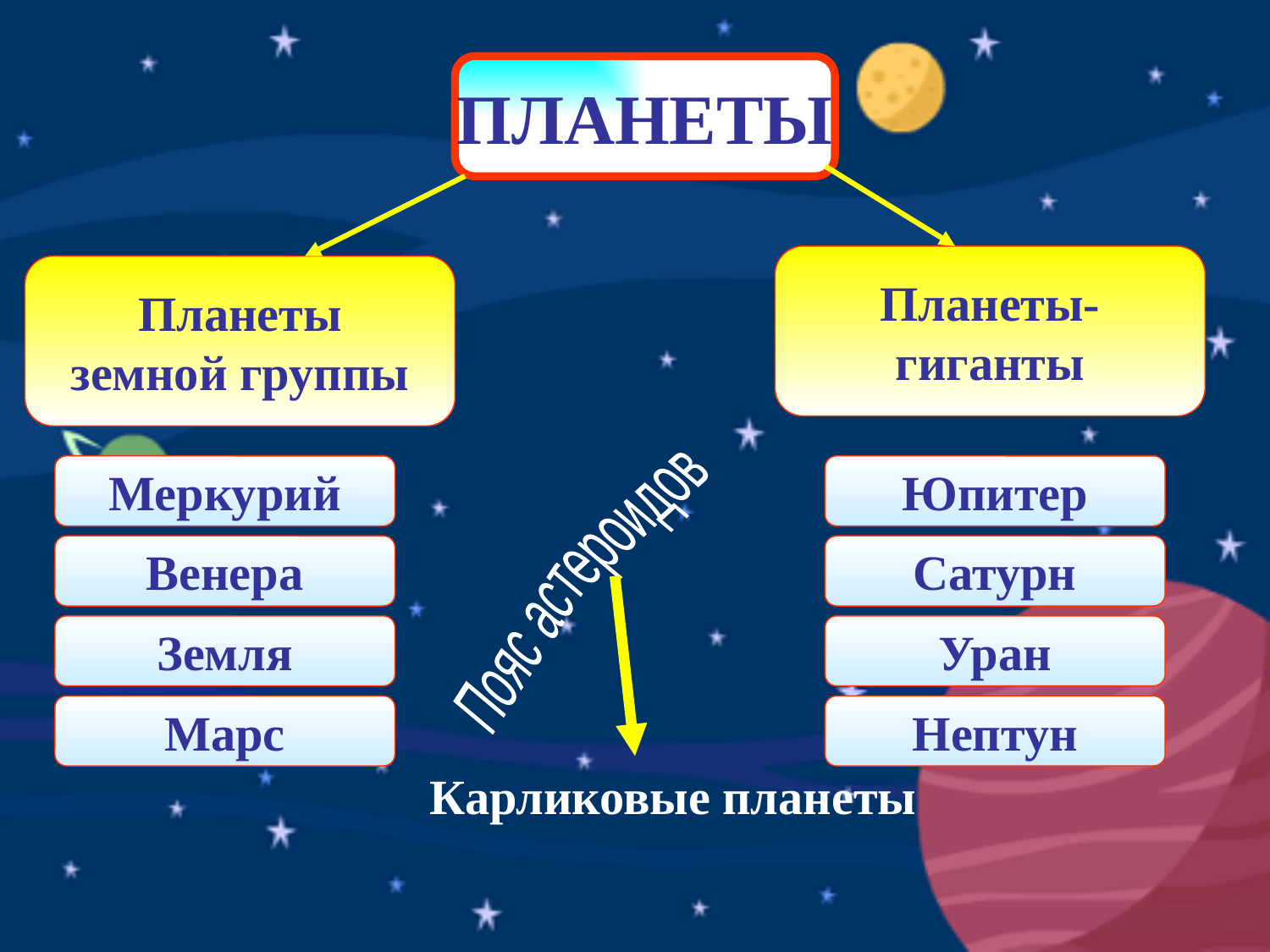

ПЛАНЕТЫ

Планеты-
гиганты
Планеты
земной группы
Меркурий
Юпитер
Венера
Сатурн
Пояс астероидов

Земля
Уран
Марс
Нептун
Карликовые планеты